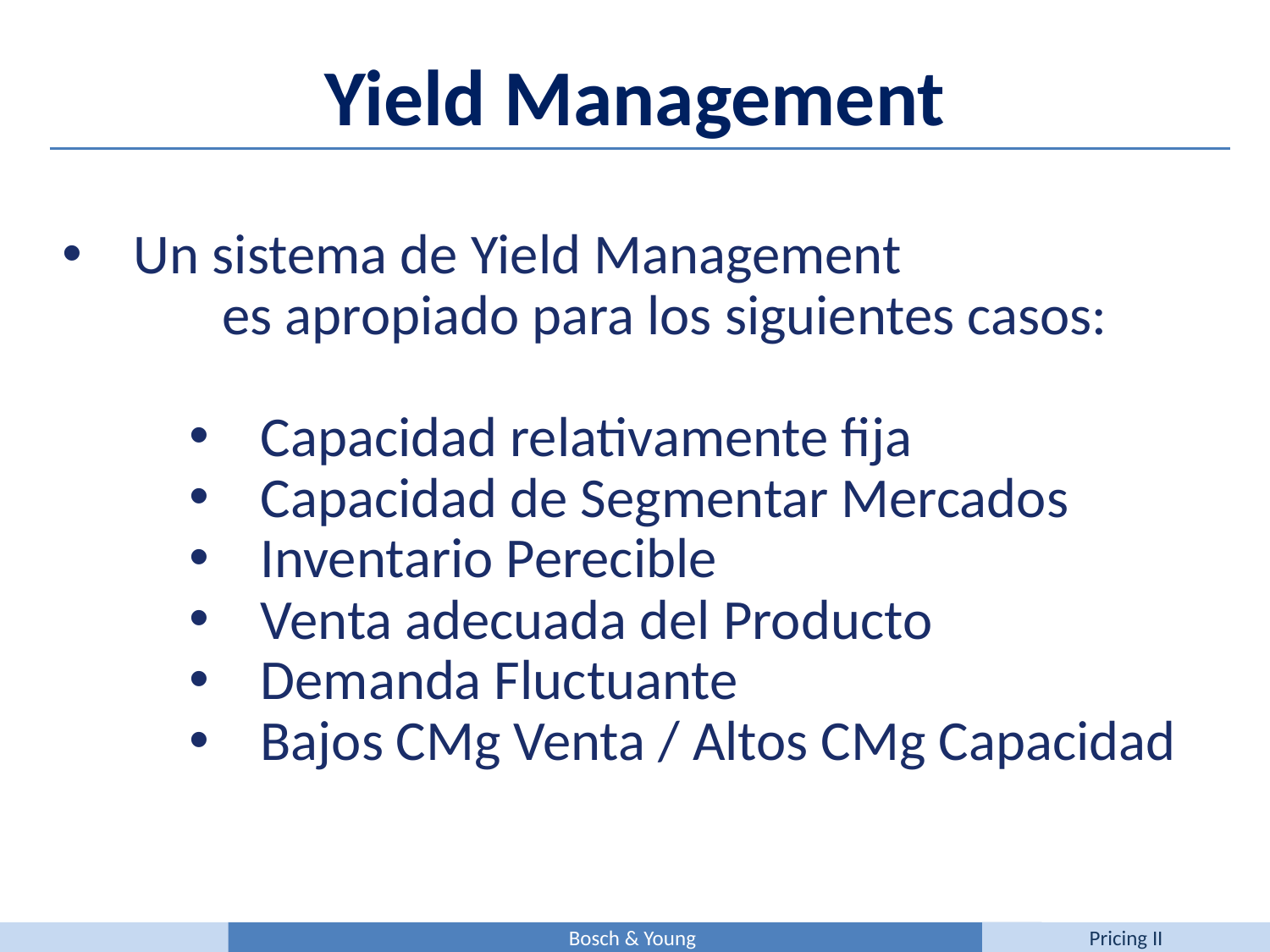

Yield Management
Un sistema de Yield Management                              es apropiado para los siguientes casos:

Capacidad relativamente fija
Capacidad de Segmentar Mercados
Inventario Perecible
Venta adecuada del Producto
Demanda Fluctuante
Bajos CMg Venta / Altos CMg Capacidad

Bosch & Young
Pricing II